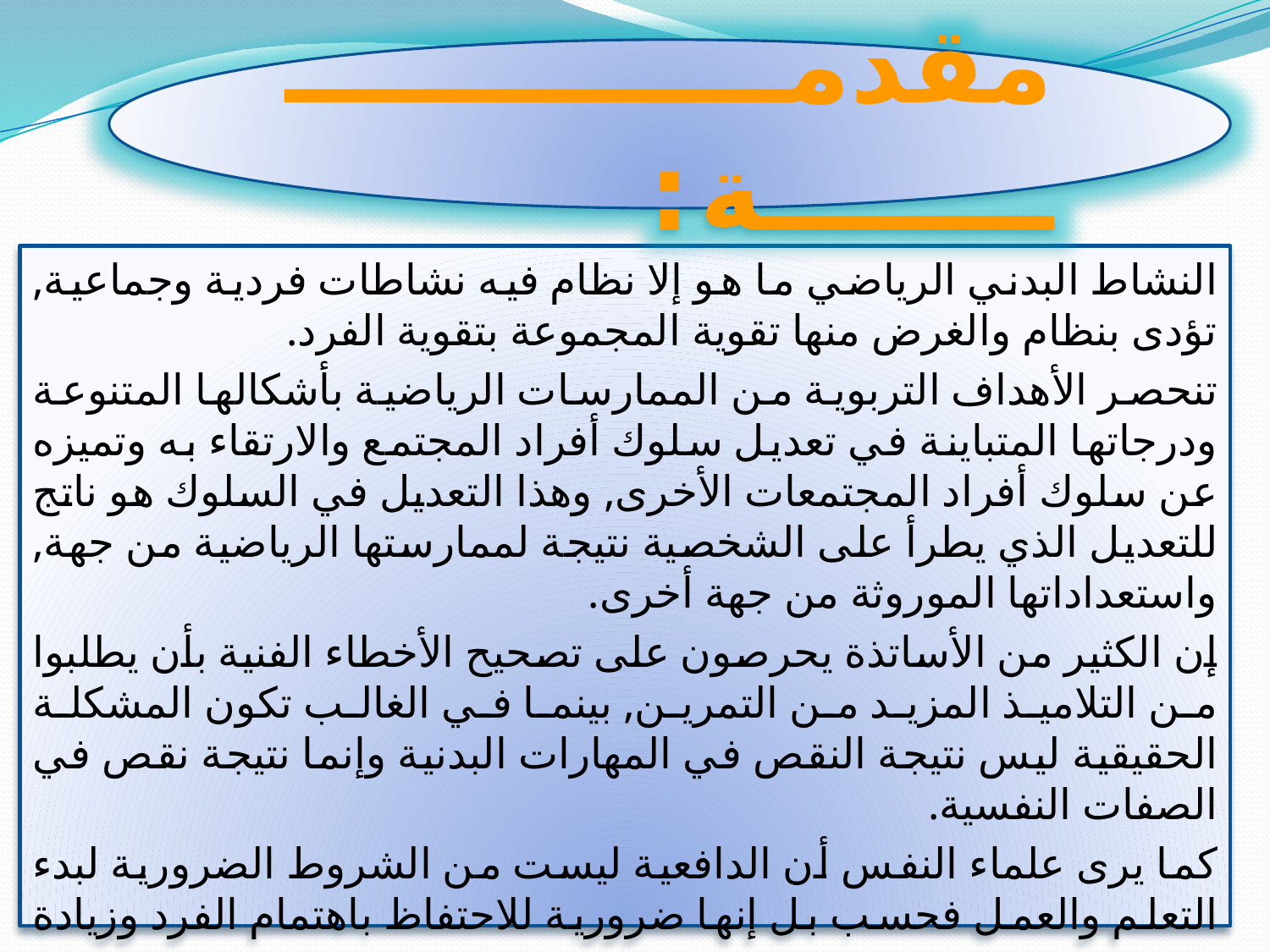

مقدمـــــــــــــــــــــة :
النشاط البدني الرياضي ما هو إلا نظام فيه نشاطات فردية وجماعية, تؤدى بنظام والغرض منها تقوية المجموعة بتقوية الفرد.
تنحصر الأهداف التربوية من الممارسات الرياضية بأشكالها المتنوعة ودرجاتها المتباينة في تعديل سلوك أفراد المجتمع والارتقاء به وتميزه عن سلوك أفراد المجتمعات الأخرى, وهذا التعديل في السلوك هو ناتج للتعديل الذي يطرأ على الشخصية نتيجة لممارستها الرياضية من جهة, واستعداداتها الموروثة من جهة أخرى.
إن الكثير من الأساتذة يحرصون على تصحيح الأخطاء الفنية بأن يطلبوا من التلاميذ المزيد من التمرين, بينما في الغالب تكون المشكلة الحقيقية ليس نتيجة النقص في المهارات البدنية وإنما نتيجة نقص في الصفات النفسية.
كما يرى علماء النفس أن الدافعية ليست من الشروط الضرورية لبدء التعلم والعمل فحسب بل إنها ضرورية للاحتفاظ باهتمام الفرد وزيادة جهده.